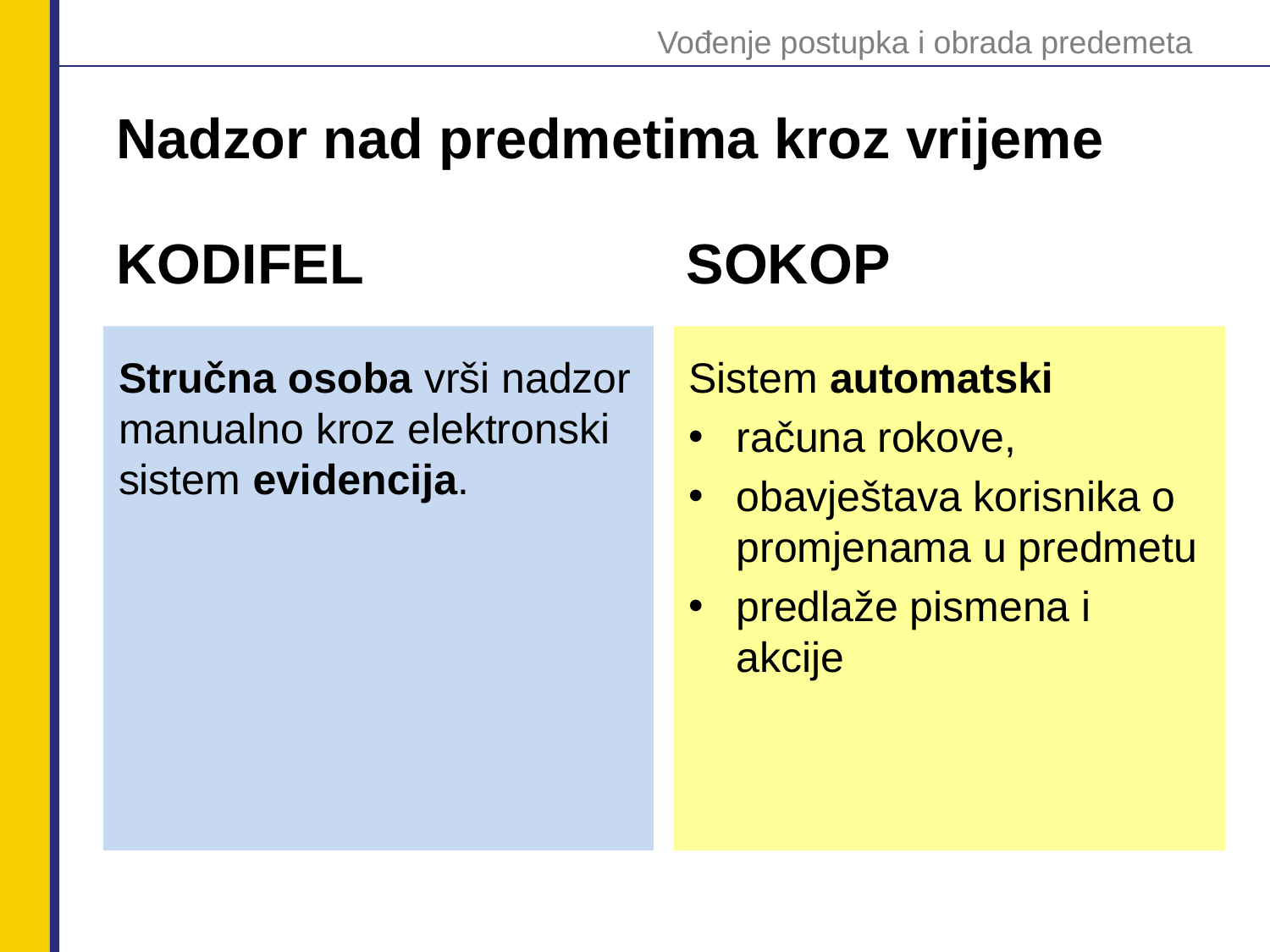

Vođenje postupka i obrada predemeta
# Nadzor nad predmetima kroz vrijeme
KODIFEL
SOKOP
Stručna osoba vrši nadzor manualno kroz elektronski sistem evidencija.
Sistem automatski
računa rokove,
obavještava korisnika o promjenama u predmetu
predlaže pismena i akcije